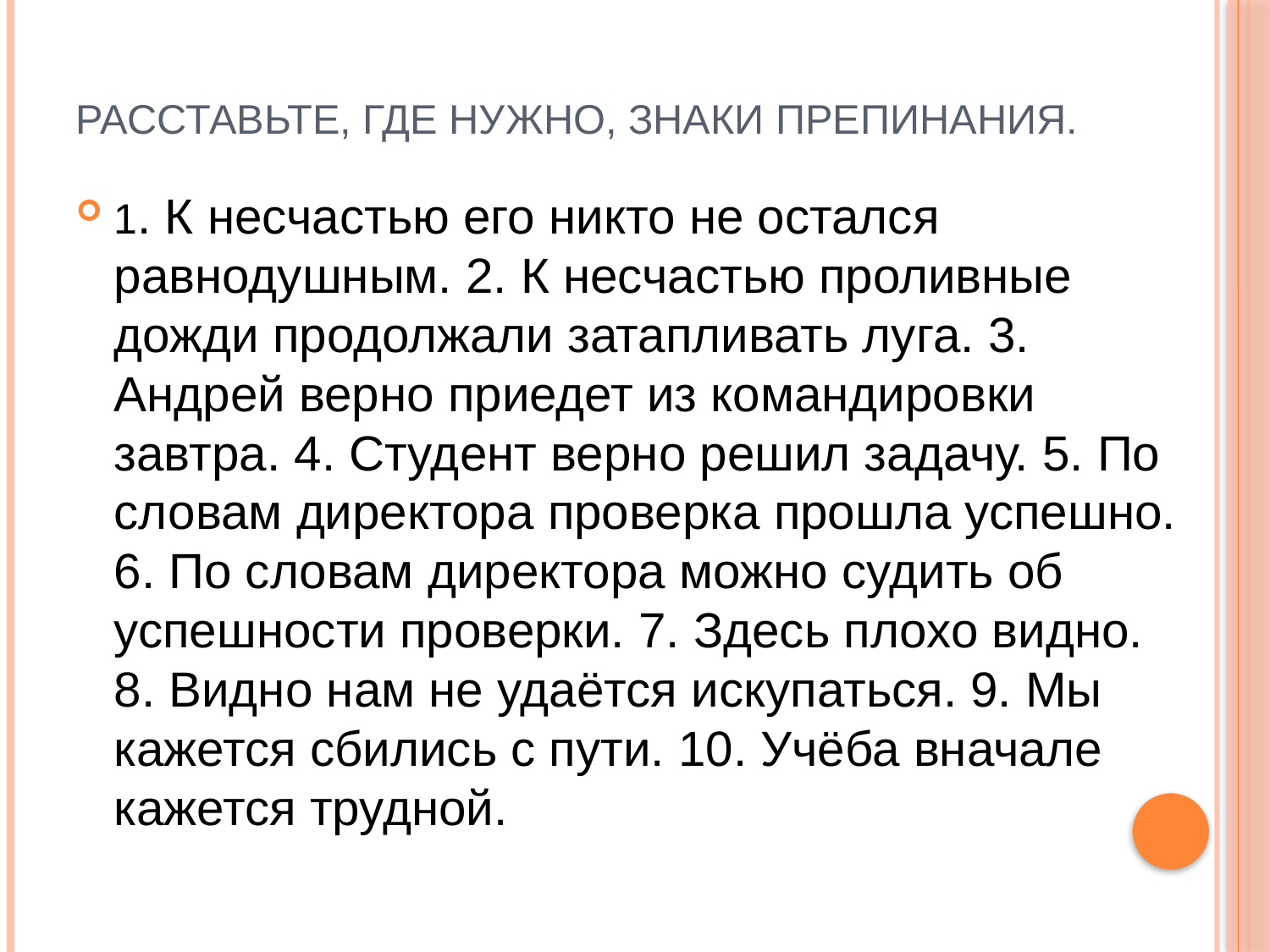

# Расставьте, где нужно, знаки препинания.
1. К несчастью его никто не остался равнодушным. 2. К несчастью проливные дожди продолжали затапливать луга. 3. Андрей верно приедет из командировки завтра. 4. Студент верно решил задачу. 5. По словам директора проверка прошла успешно. 6. По словам директора можно судить об успешности проверки. 7. Здесь плохо видно. 8. Видно нам не удаётся искупаться. 9. Мы кажется сбились с пути. 10. Учёба вначале кажется трудной.